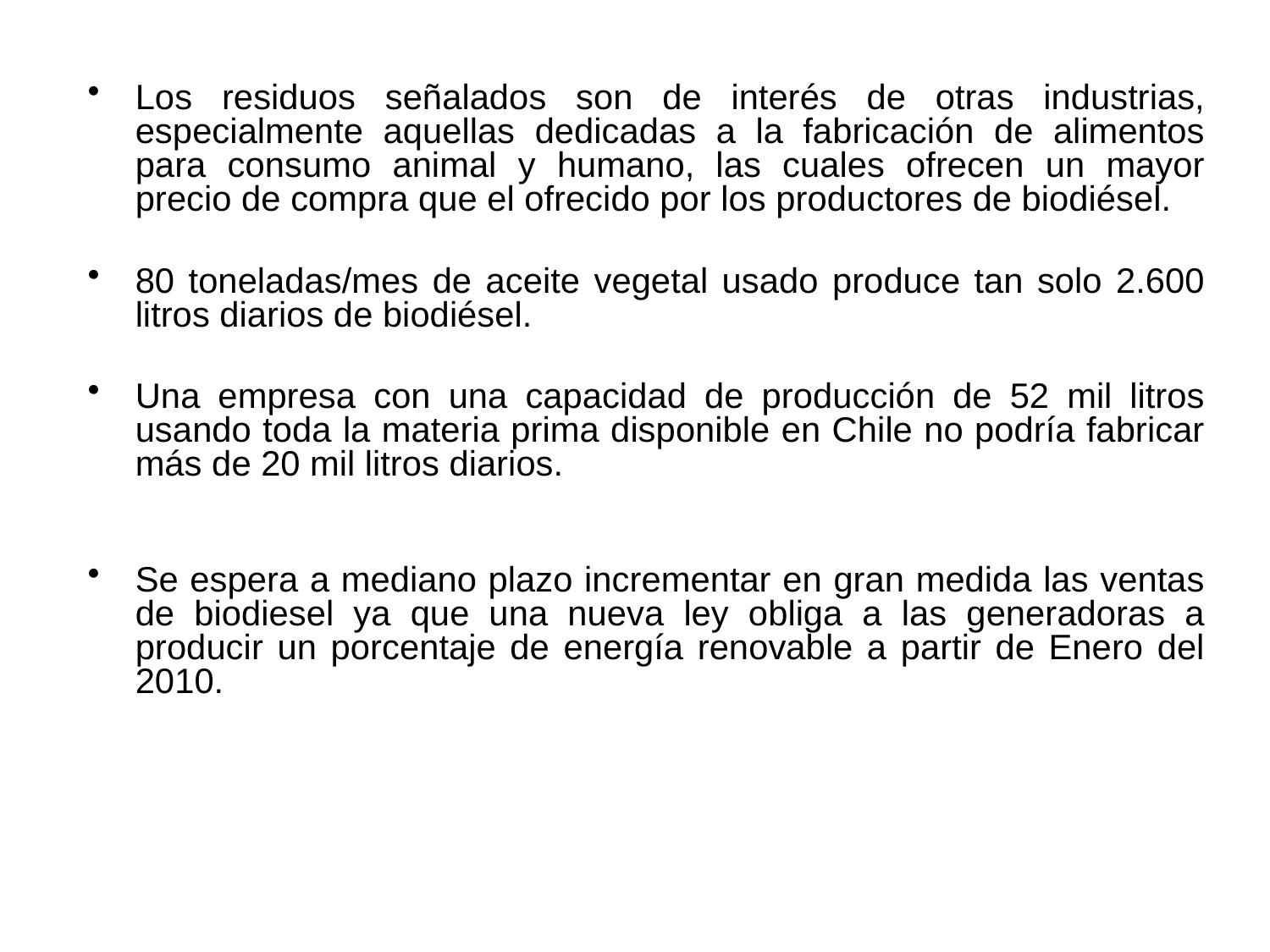

Los residuos señalados son de interés de otras industrias, especialmente aquellas dedicadas a la fabricación de alimentos para consumo animal y humano, las cuales ofrecen un mayor precio de compra que el ofrecido por los productores de biodiésel.

80 toneladas/mes de aceite vegetal usado produce tan solo 2.600 litros diarios de biodiésel.

Una empresa con una capacidad de producción de 52 mil litros usando toda la materia prima disponible en Chile no podría fabricar más de 20 mil litros diarios.

Se espera a mediano plazo incrementar en gran medida las ventas de biodiesel ya que una nueva ley obliga a las generadoras a producir un porcentaje de energía renovable a partir de Enero del 2010.